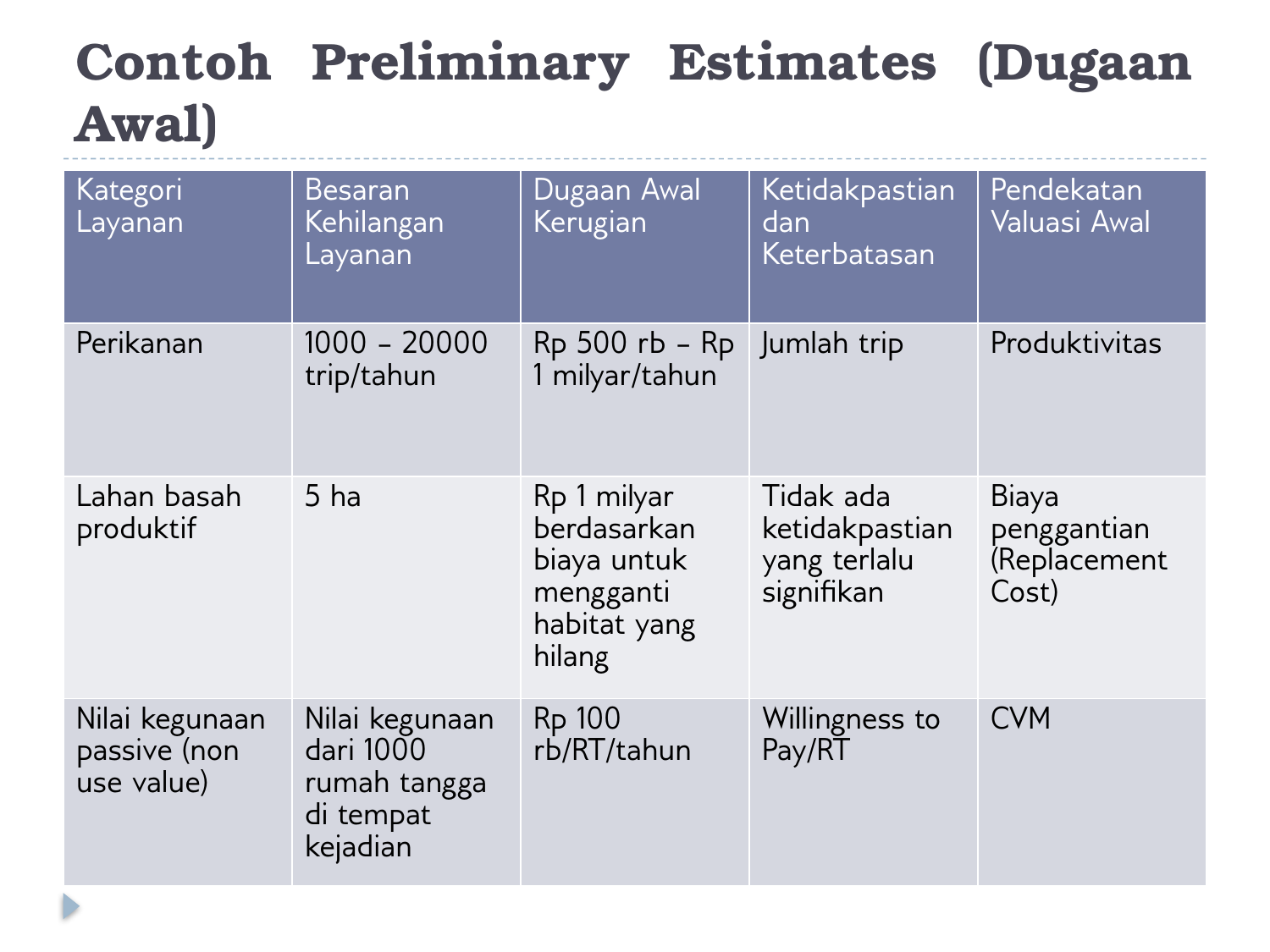

# Contoh Preliminary Estimates (Dugaan Awal)
| Kategori Layanan | Besaran Kehilangan Layanan | Dugaan Awal Kerugian | Ketidakpastian dan Keterbatasan | Pendekatan Valuasi Awal |
| --- | --- | --- | --- | --- |
| Perikanan | 1000 – 20000 trip/tahun | Rp 500 rb – Rp 1 milyar/tahun | Jumlah trip | Produktivitas |
| Lahan basah produktif | 5 ha | Rp 1 milyar berdasarkan biaya untuk mengganti habitat yang hilang | Tidak ada ketidakpastian yang terlalu signifikan | Biaya penggantian (Replacement Cost) |
| Nilai kegunaan passive (non use value) | Nilai kegunaan dari 1000 rumah tangga di tempat kejadian | Rp 100 rb/RT/tahun | Willingness to Pay/RT | CVM |